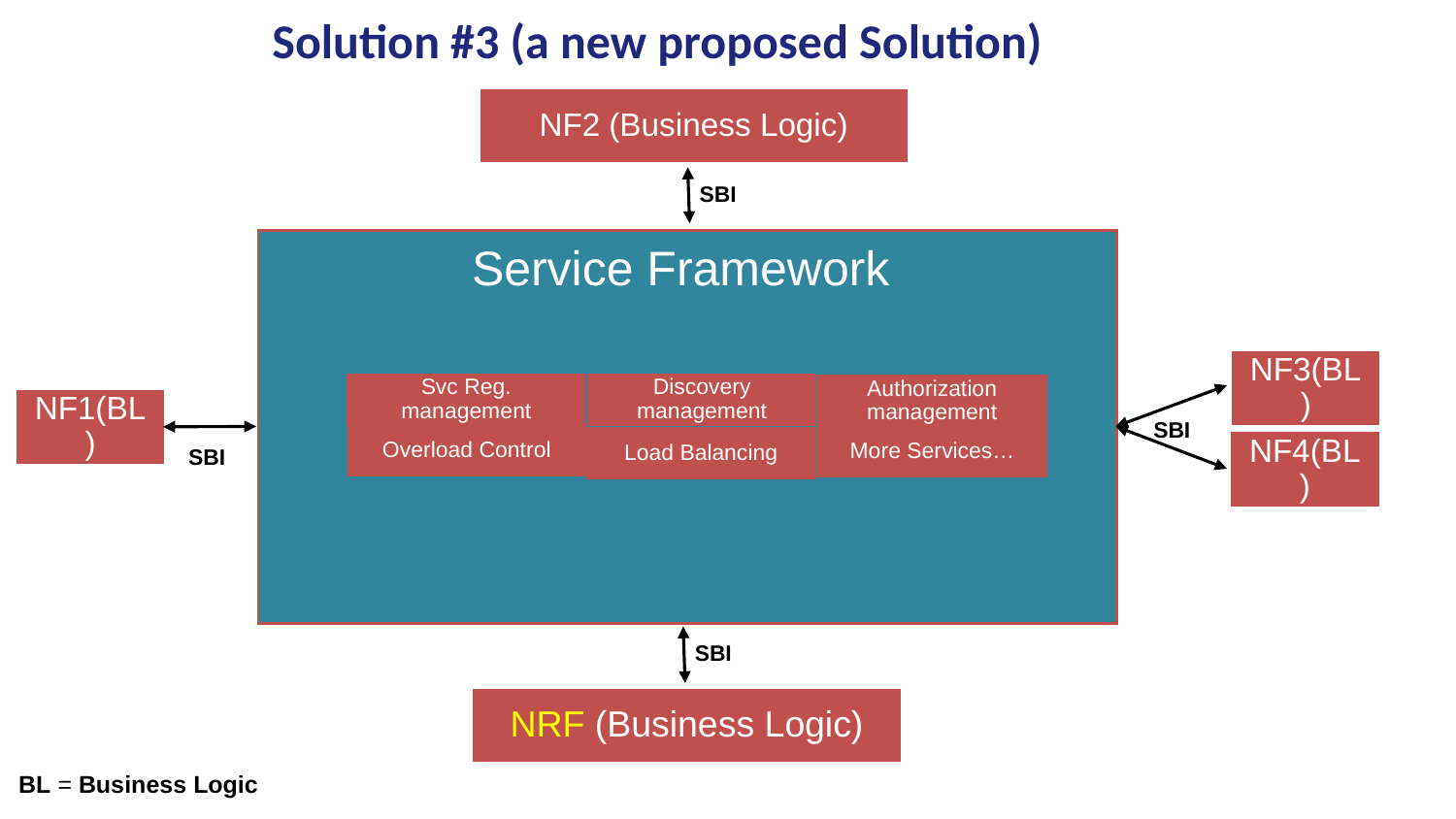

# Solution #3 (a new proposed Solution)

NF2 (Business Logic)
SBI
Service Framework
NF3(BL)
Svc Reg. management
Discovery management
Authorization management
NF1(BL)
SBI
Overload Control
More Services…
Load Balancing
NF4(BL)
SBI
SBI
NRF (Business Logic)
BL = Business Logic